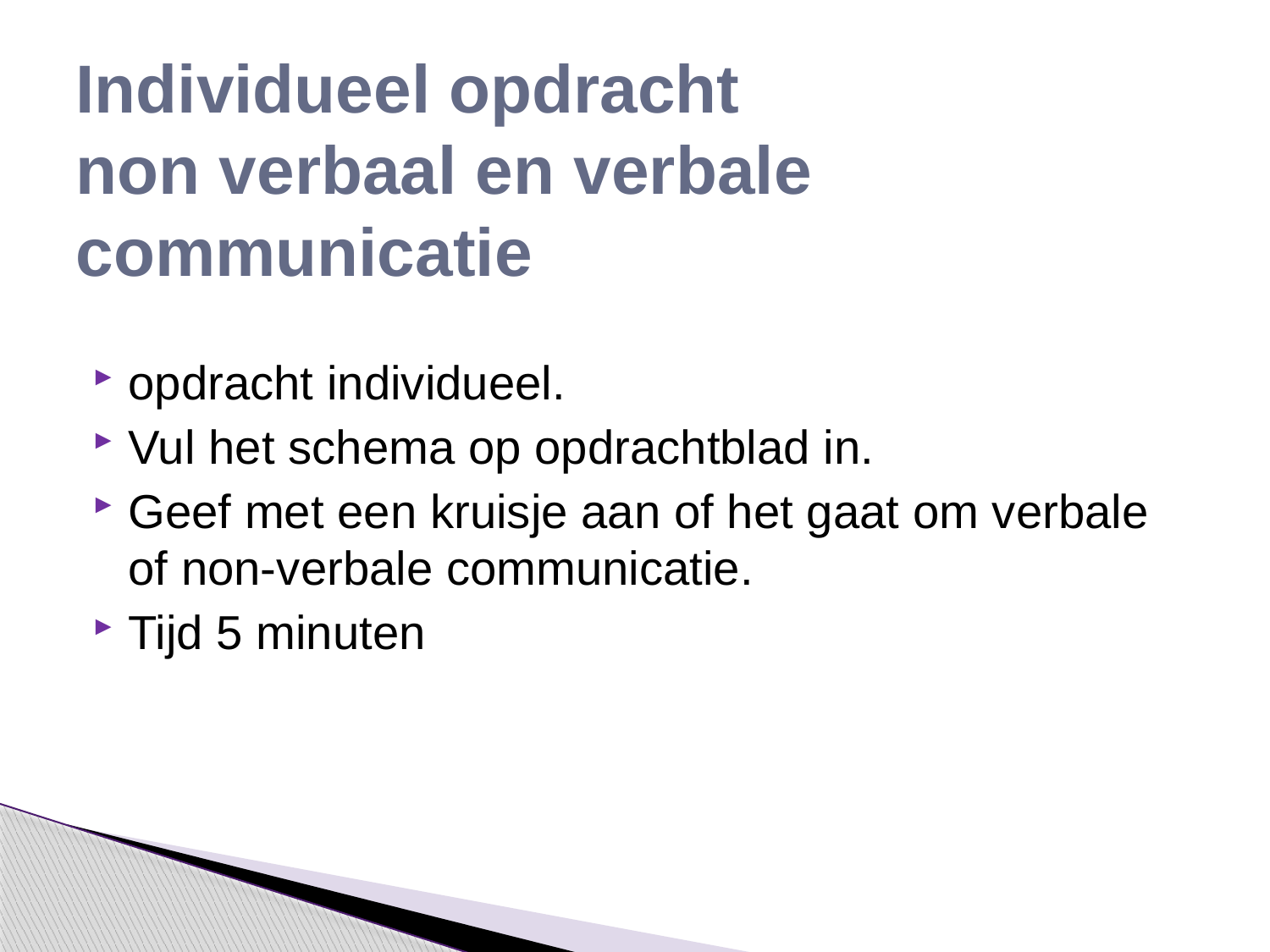

# Individueel opdracht non verbaal en verbale communicatie
opdracht individueel.
Vul het schema op opdrachtblad in.
Geef met een kruisje aan of het gaat om verbale of non-verbale communicatie.
Tijd 5 minuten